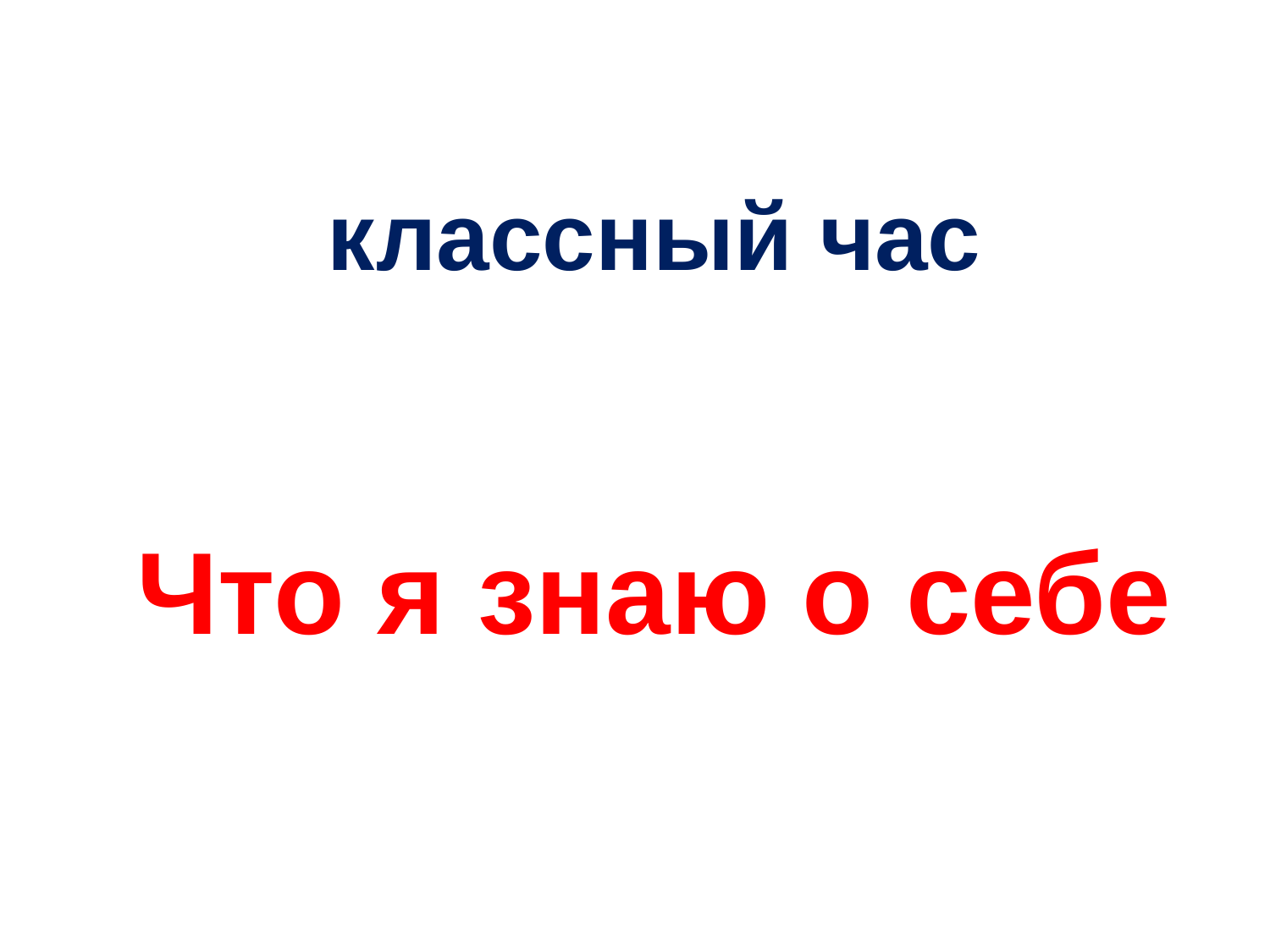

классный час

Что я знаю о себе
#